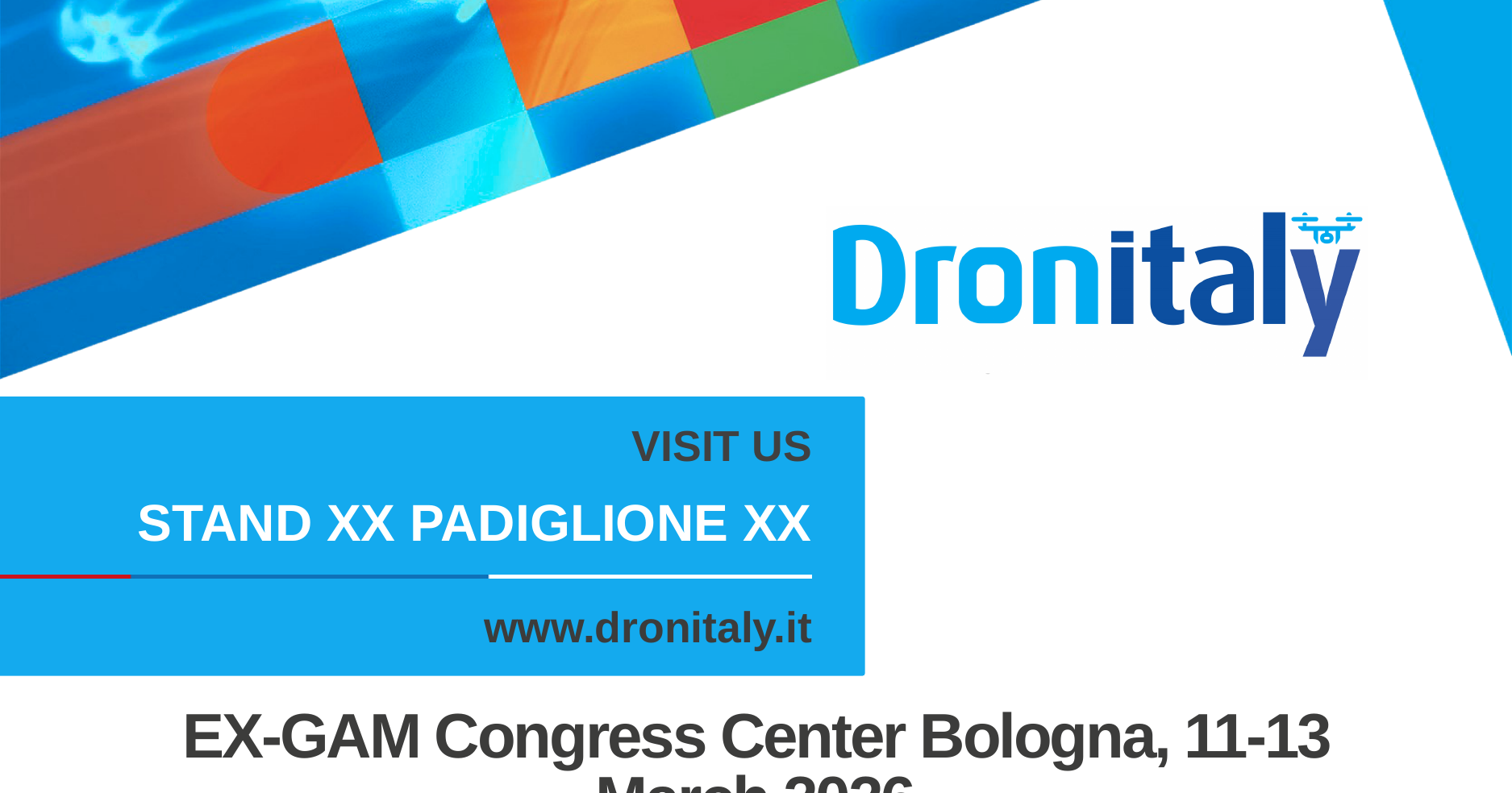

VISIT US
STAND XX PADIGLIONE XX

www.dronitaly.it
EX-GAM Congress Center Bologna, 11-13 March 2026